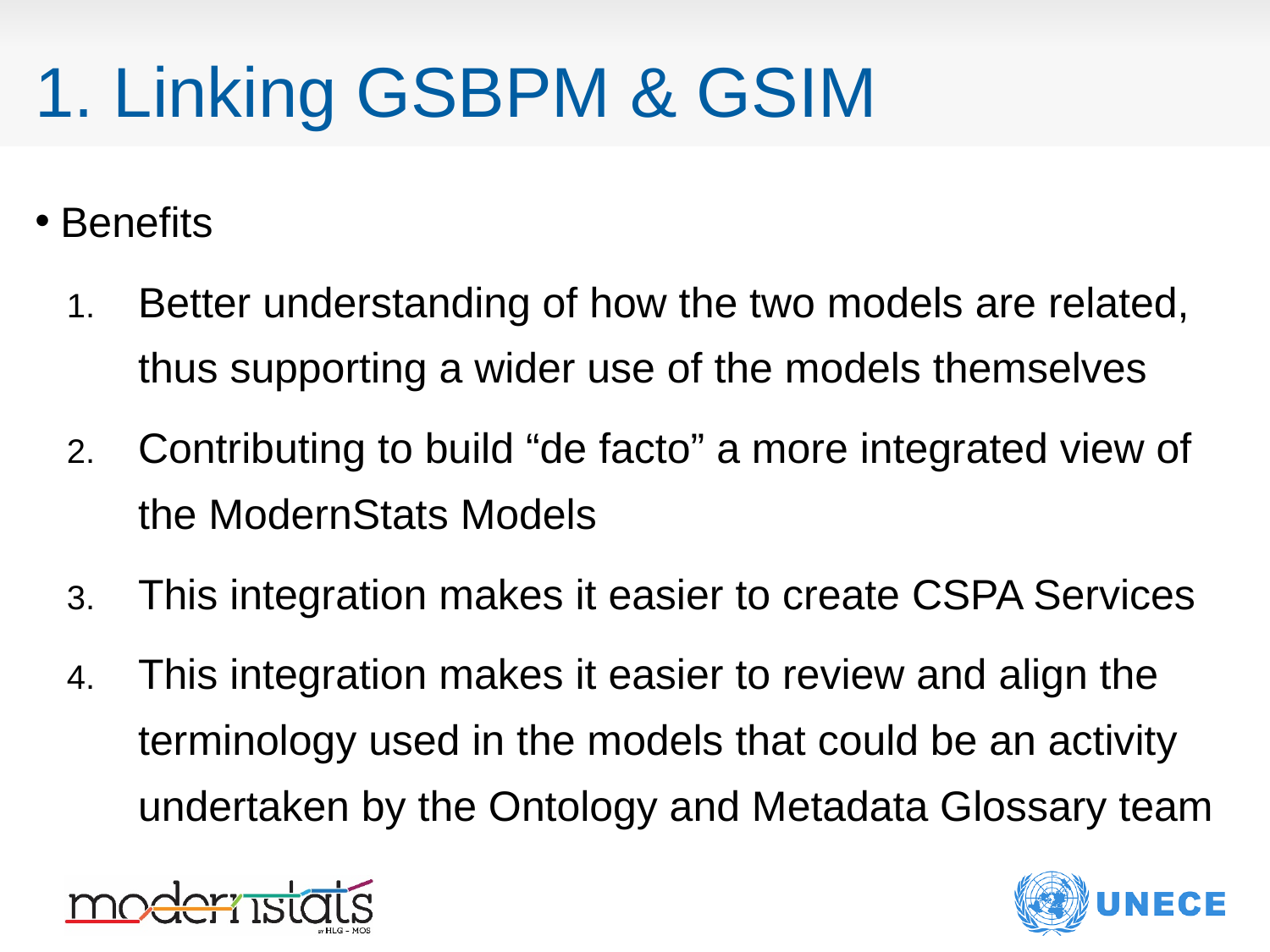

# 1. Linking GSBPM & GSIM
Benefits
Better understanding of how the two models are related, thus supporting a wider use of the models themselves
Contributing to build “de facto” a more integrated view of the ModernStats Models
This integration makes it easier to create CSPA Services
This integration makes it easier to review and align the terminology used in the models that could be an activity undertaken by the Ontology and Metadata Glossary team